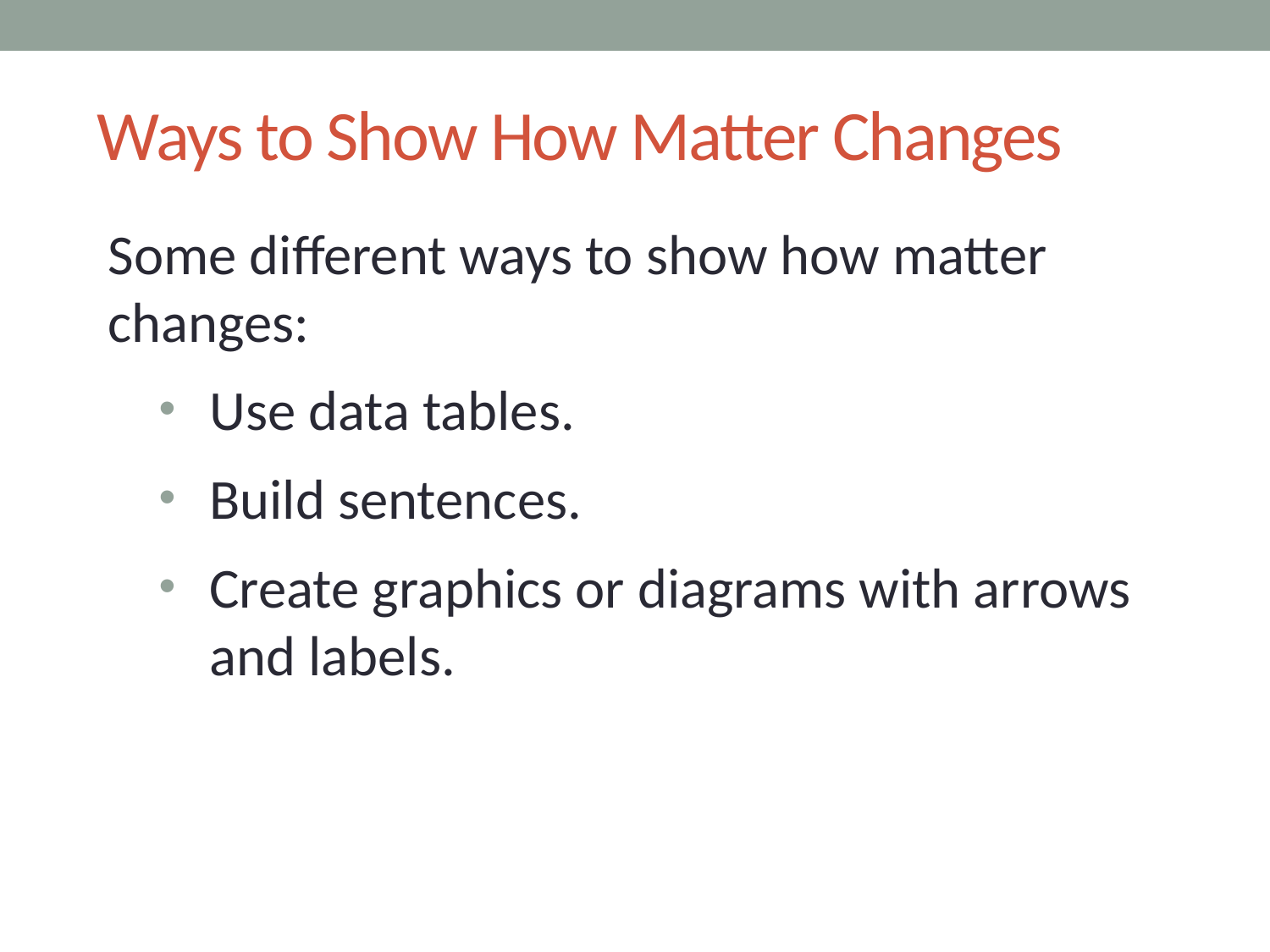

# Ways to Show How Matter Changes
Some different ways to show how matter changes:
Use data tables.
Build sentences.
Create graphics or diagrams with arrows and labels.